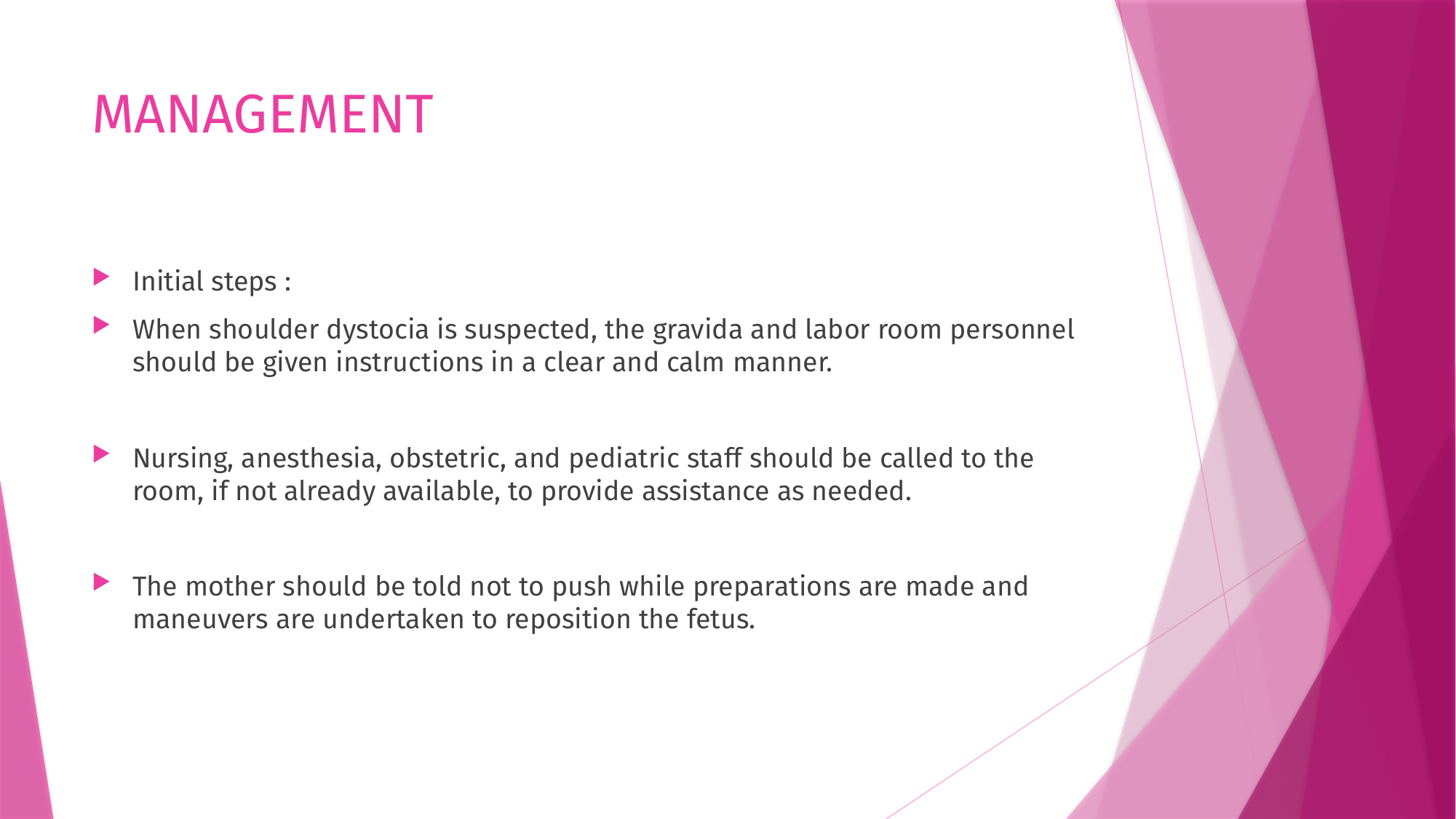

# MANAGEMENT
Initial steps :
When shoulder dystocia is suspected, the gravida and labor room personnel should be given instructions in a clear and calm manner.

Nursing, anesthesia, obstetric, and pediatric staff should be called to the room, if not already available, to provide assistance as needed.

The mother should be told not to push while preparations are made and maneuvers are undertaken to reposition the fetus.